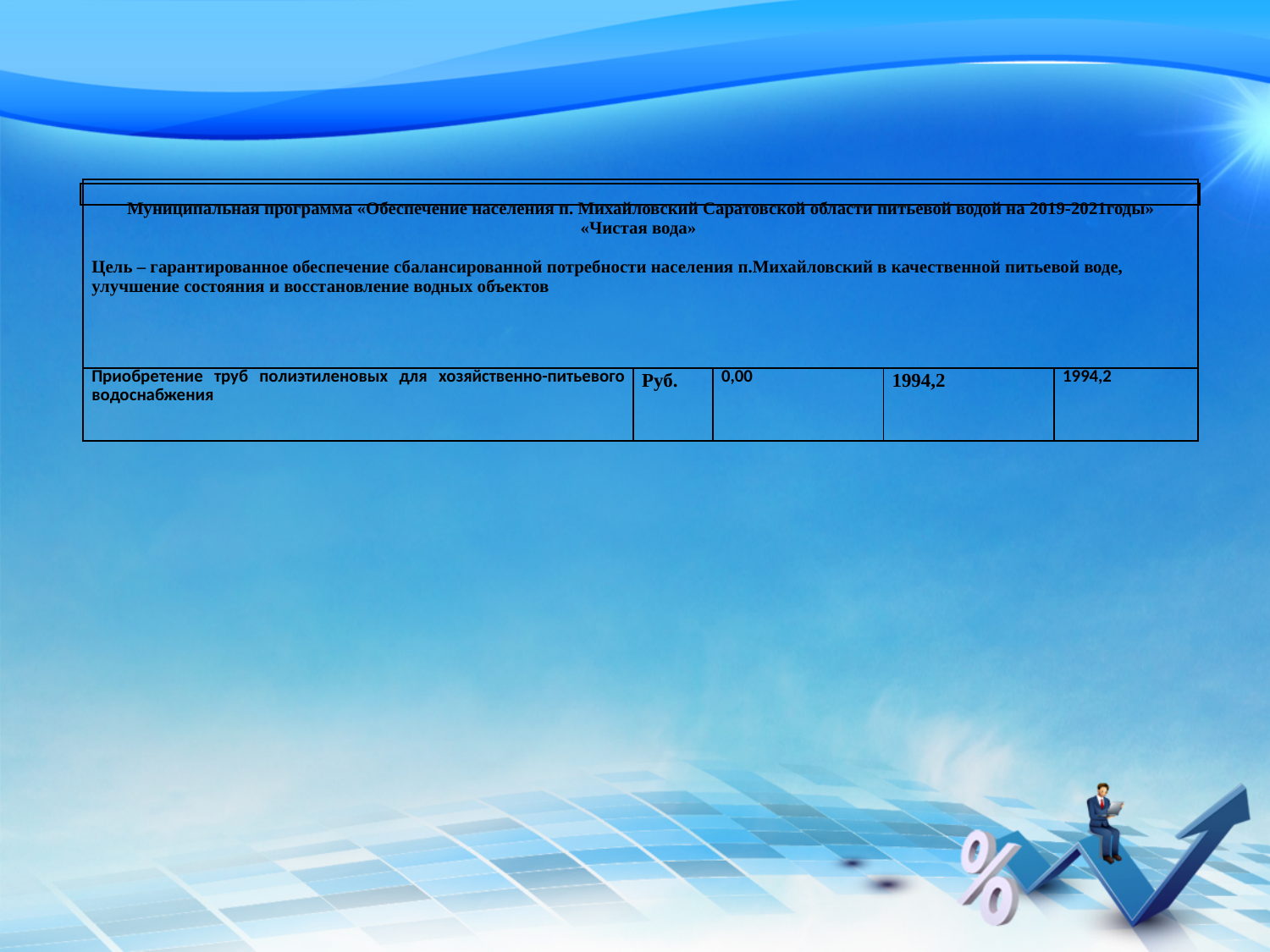

| Муниципальная программа «Обеспечение населения п. Михайловский Саратовской области питьевой водой на 2019-2021годы» «Чистая вода» Цель – гарантированное обеспечение сбалансированной потребности населения п.Михайловский в качественной питьевой воде, улучшение состояния и восстановление водных объектов |  |  |  |  |
| --- | --- | --- | --- | --- |
| Приобретение труб полиэтиленовых для хозяйственно-питьевого водоснабжения | Руб. | 0,00 | 1994,2 | 1994,2 |
|  |
| --- |